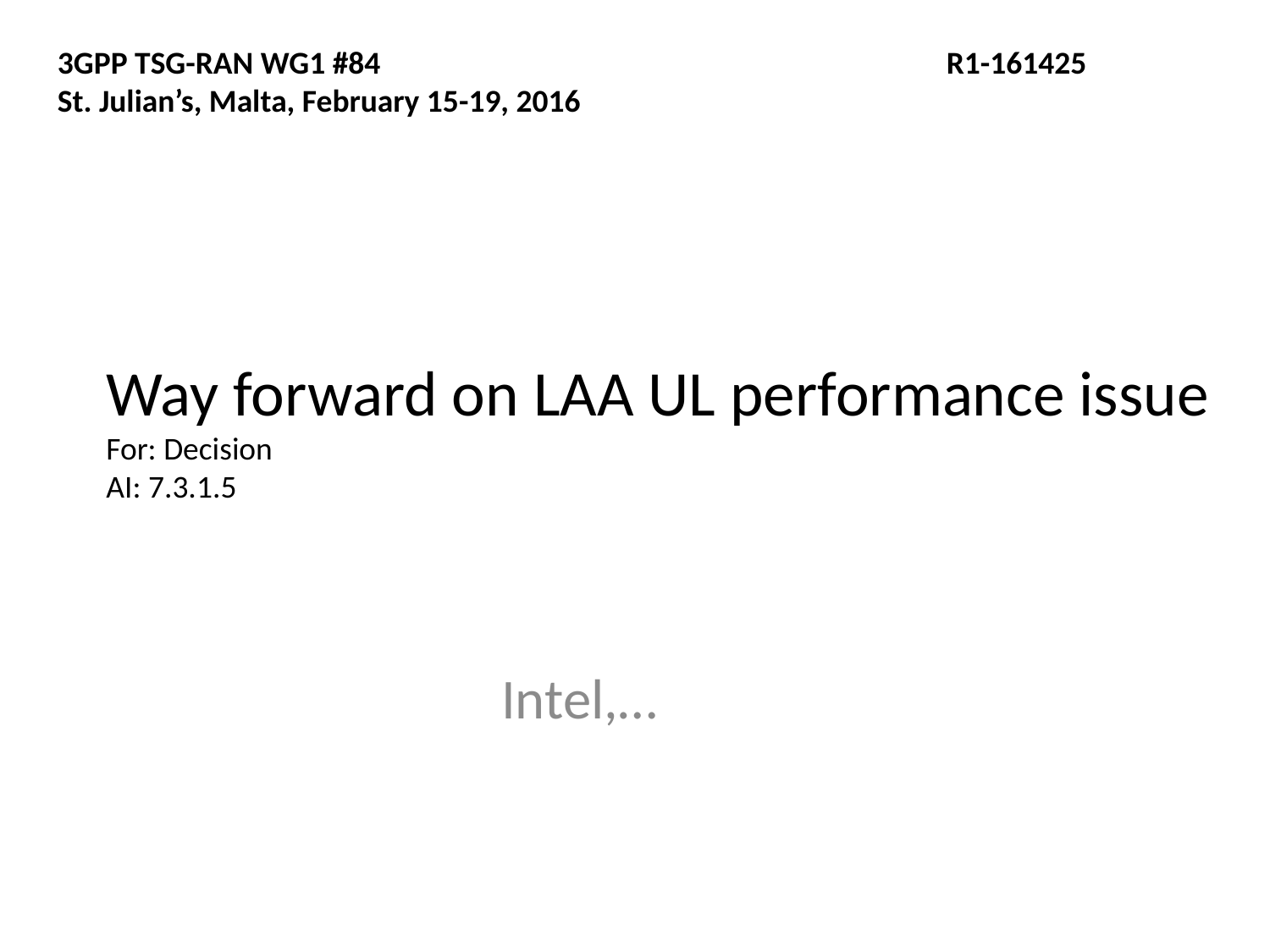

3GPP TSG-RAN WG1 #84				        	R1-161425
St. Julian’s, Malta, February 15-19, 2016
# Way forward on LAA UL performance issue For: Decision AI: 7.3.1.5
Intel,…